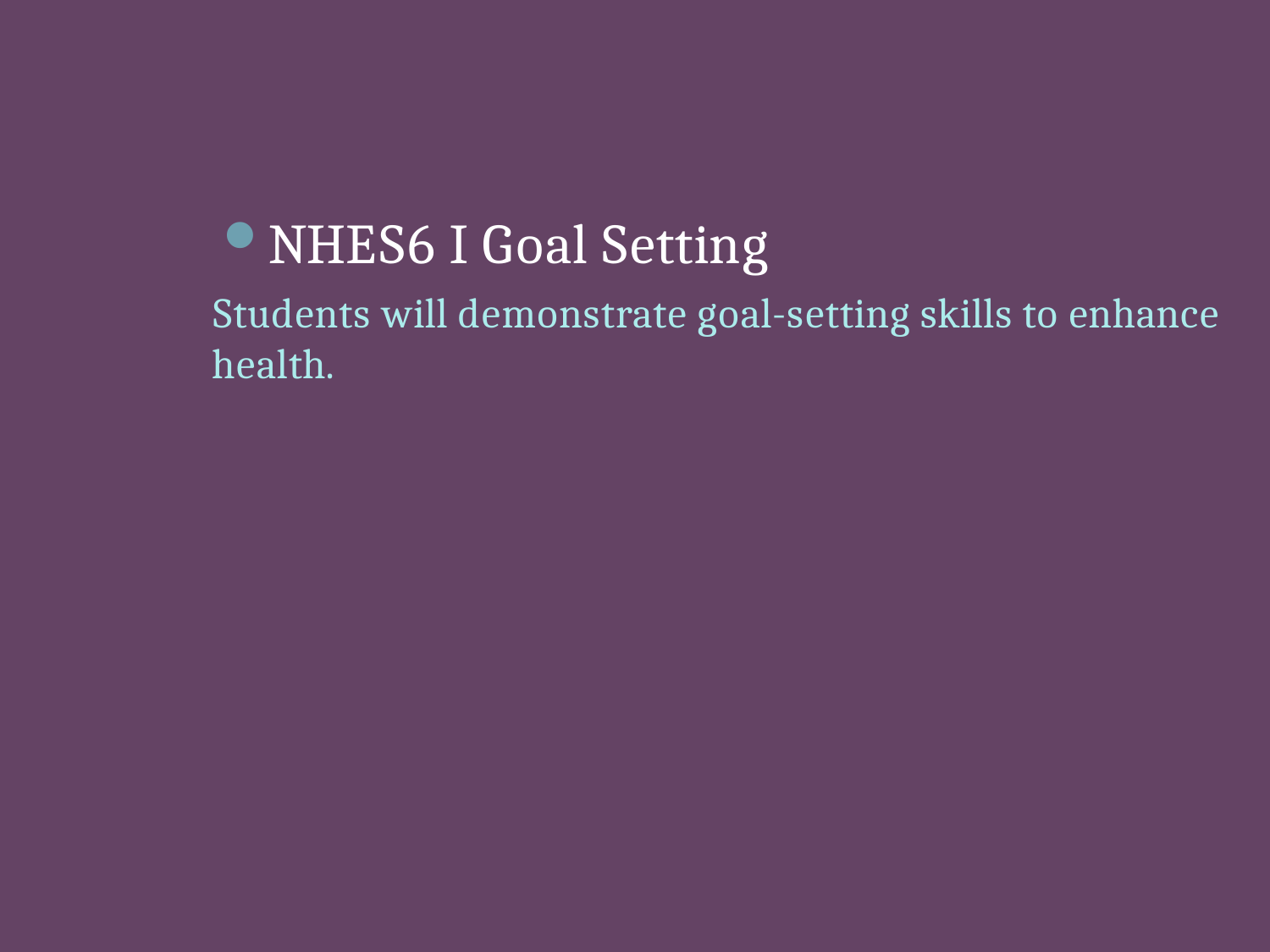

#
NHES6 I Goal Setting
Students will demonstrate goal-setting skills to enhance health.